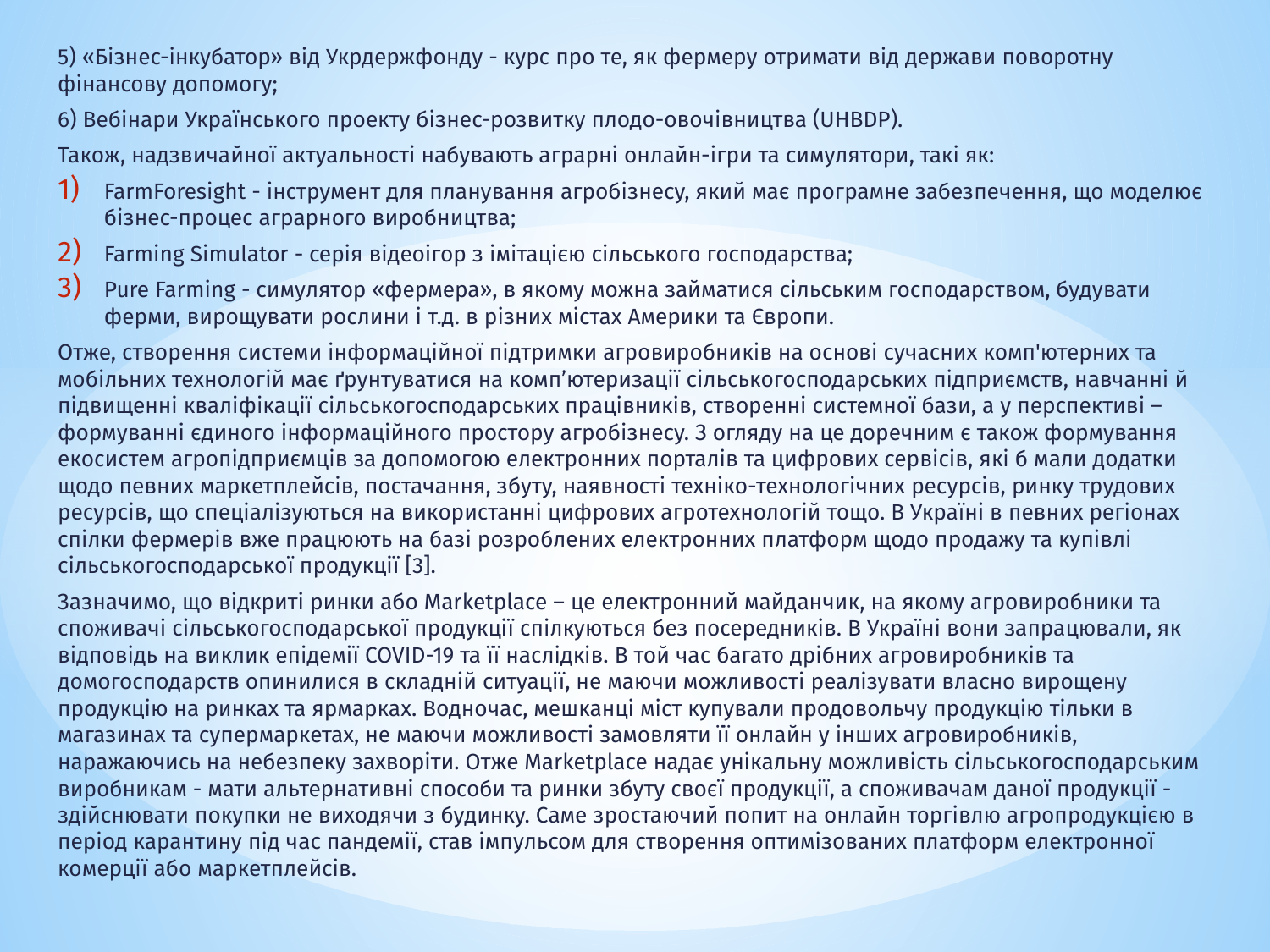

5) «Бізнес-інкубатор» від Укрдержфонду - курс про те, як фермеру отримати від держави поворотну фінансову допомогу;
6) Вебінари Українського проекту бізнес-розвитку плодо-овочівництва (UHBDP).
Також, надзвичайної актуальності набувають аграрні онлайн-ігри та симулятори, такі як:
FarmForesight - інструмент для планування агробізнесу, який має програмне забезпечення, що моделює бізнес-процес аграрного виробництва;
Farming Simulator - серія відеоігор з імітацією сільського господарства;
Pure Farming - симулятор «фермера», в якому можна займатися сільським господарством, будувати ферми, вирощувати рослини і т.д. в різних містах Америки та Європи.
Отже, створення системи інформаційної підтримки агровиробників на основі сучасних комп'ютерних та мобільних технологій має ґрунтуватися на комп’ютеризації сільськогосподарських підприємств, навчанні й підвищенні кваліфікації сільськогосподарських працівників, створенні системної бази, а у перспективі – формуванні єдиного інформаційного простору агробізнесу. З огляду на це доречним є також формування екосистем агропідприємців за допомогою електронних порталів та цифрових сервісів, які б мали додатки щодо певних маркетплейсів, постачання, збуту, наявності техніко-технологічних ресурсів, ринку трудових ресурсів, що спеціалізуються на використанні цифрових агротехнологій тощо. В Україні в певних регіонах спілки фермерів вже працюють на базі розроблених електронних платформ щодо продажу та купівлі сільськогосподарської продукції [3].
Зазначимо, що відкриті ринки або Marketplace – це електронний майданчик, на якому агровиробники та споживачі сільськогосподарської продукції спілкуються без посередників. В Україні вони запрацювали, як відповідь на виклик епідемії COVID-19 та її наслідків. В той час багато дрібних агровиробників та домогосподарств опинилися в складній ситуації, не маючи можливості реалізувати власно вирощену продукцію на ринках та ярмарках. Водночас, мешканці міст купували продовольчу продукцію тільки в магазинах та супермаркетах, не маючи можливості замовляти її онлайн у інших агровиробників, наражаючись на небезпеку захворіти. Отже Marketplace надає унікальну можливість сільськогосподарським виробникам - мати альтернативні способи та ринки збуту своєї продукції, а споживачам даної продукції - здійснювати покупки не виходячи з будинку. Саме зростаючий попит на онлайн торгівлю агропродукцією в період карантину під час пандемії, став імпульсом для створення оптимізованих платформ електронної комерції або маркетплейсів.